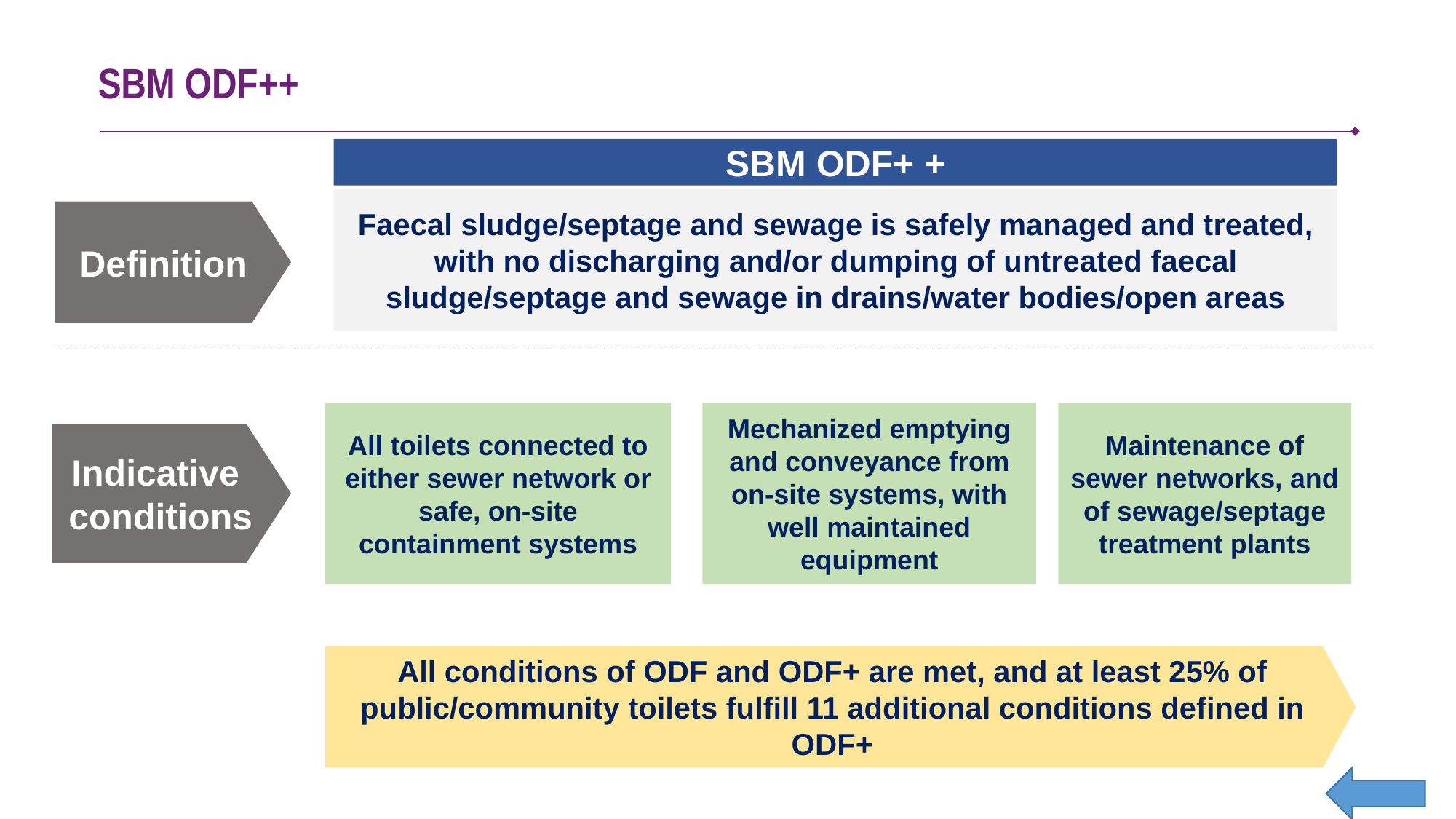

# SBM ODF++
SBM ODF+ +
Faecal sludge/septage and sewage is safely managed and treated, with no discharging and/or dumping of untreated faecal sludge/septage and sewage in drains/water bodies/open areas
Definition
All toilets connected to either sewer network or safe, on-site containment systems
Mechanized emptying and conveyance from on-site systems, with well maintained equipment
Maintenance of sewer networks, and of sewage/septage treatment plants
Indicative  conditions
All conditions of ODF and ODF+ are met, and at least 25% of public/community toilets fulfill 11 additional conditions defined in ODF+